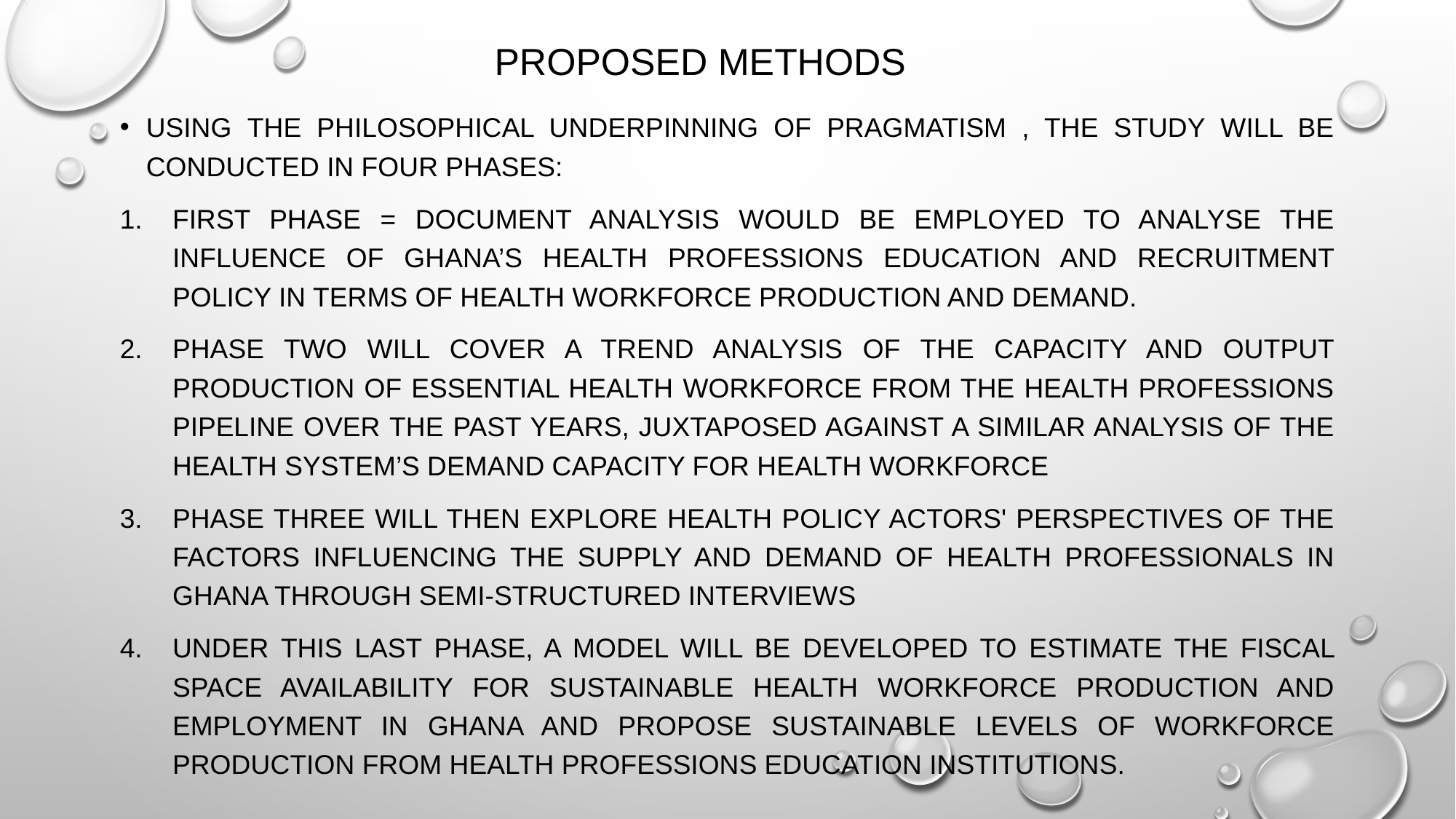

# PROPOSED METHODS
USING The philosophical underpinning of pragmatism , THE STUDY WILL BE CONDUCTED IN FOUR PHASES:
first phase = document analysis would be employed to analyse the influence of Ghana’s health professions education and recruitment policy in terms of health workforce production and demand.
Phase two will cover a trend analysis of the capacity and output production of essential health workforce from the health professions pipeline over the past years, juxtaposed against a similar analysis of the health system’s demand capacity for health workforce
Phase three will then explore health policy actors' perspectives of the factors influencing the supply and demand of health professionals in Ghana through semi-structured interviews
Under this last phase, a Model will be developed to estimate the fiscal space availability for sustainable health workforce production and employment in Ghana and propose sustainable levels of workforce production from health professions education institutions.